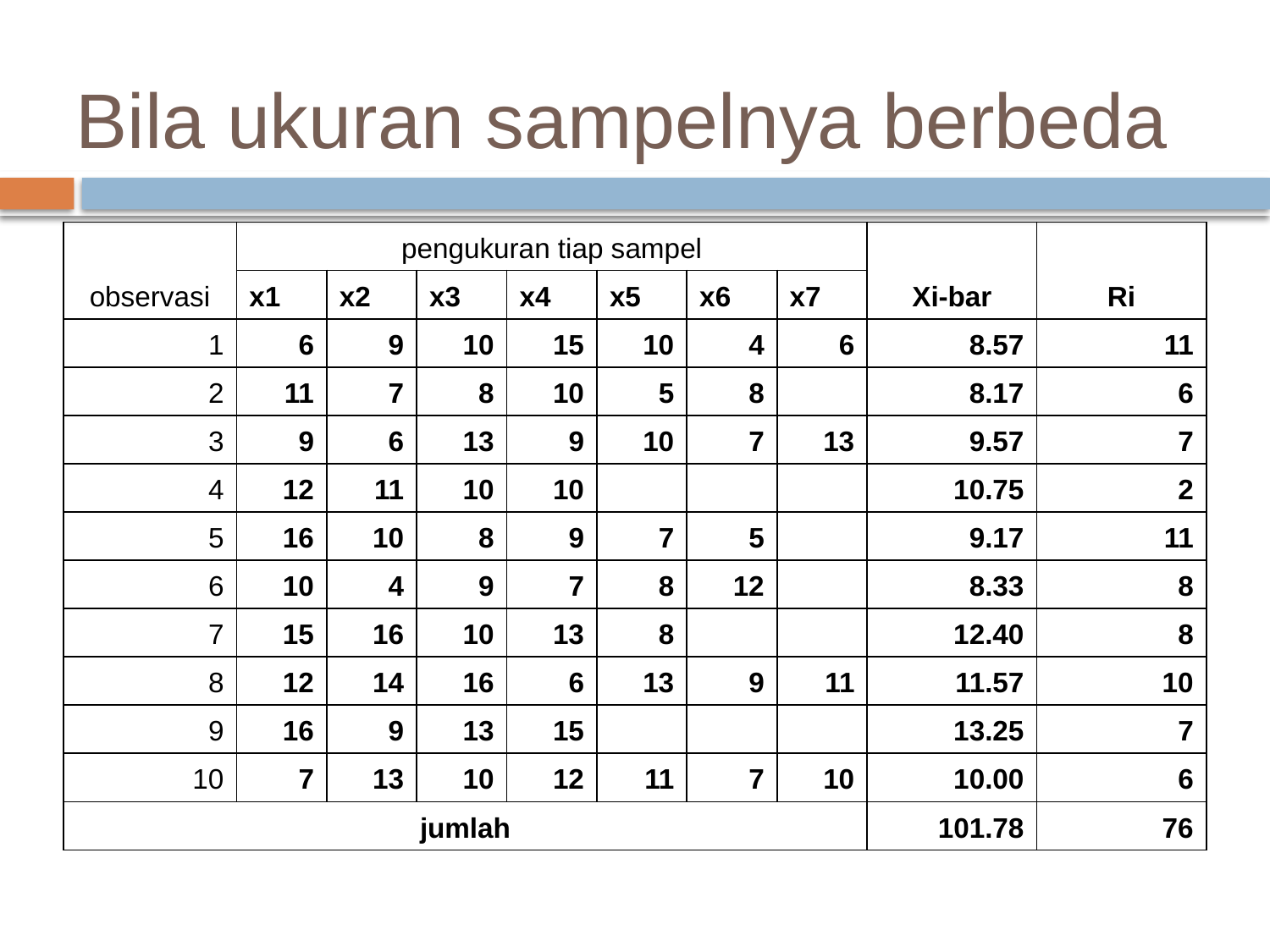

# Bila ukuran sampelnya berbeda
| observasi | pengukuran tiap sampel |  |  |  |  |  |  | Xi-bar | Ri |
| --- | --- | --- | --- | --- | --- | --- | --- | --- | --- |
|  | x1 | x2 | x3 | x4 | x5 | x6 | x7 |  |  |
| 1 | 6 | 9 | 10 | 15 | 10 | 4 | 6 | 8.57 | 11 |
| 2 | 11 | 7 | 8 | 10 | 5 | 8 |  | 8.17 | 6 |
| 3 | 9 | 6 | 13 | 9 | 10 | 7 | 13 | 9.57 | 7 |
| 4 | 12 | 11 | 10 | 10 |  |  |  | 10.75 | 2 |
| 5 | 16 | 10 | 8 | 9 | 7 | 5 |  | 9.17 | 11 |
| 6 | 10 | 4 | 9 | 7 | 8 | 12 |  | 8.33 | 8 |
| 7 | 15 | 16 | 10 | 13 | 8 |  |  | 12.40 | 8 |
| 8 | 12 | 14 | 16 | 6 | 13 | 9 | 11 | 11.57 | 10 |
| 9 | 16 | 9 | 13 | 15 |  |  |  | 13.25 | 7 |
| 10 | 7 | 13 | 10 | 12 | 11 | 7 | 10 | 10.00 | 6 |
| jumlah |  |  |  |  |  |  |  | 101.78 | 76 |